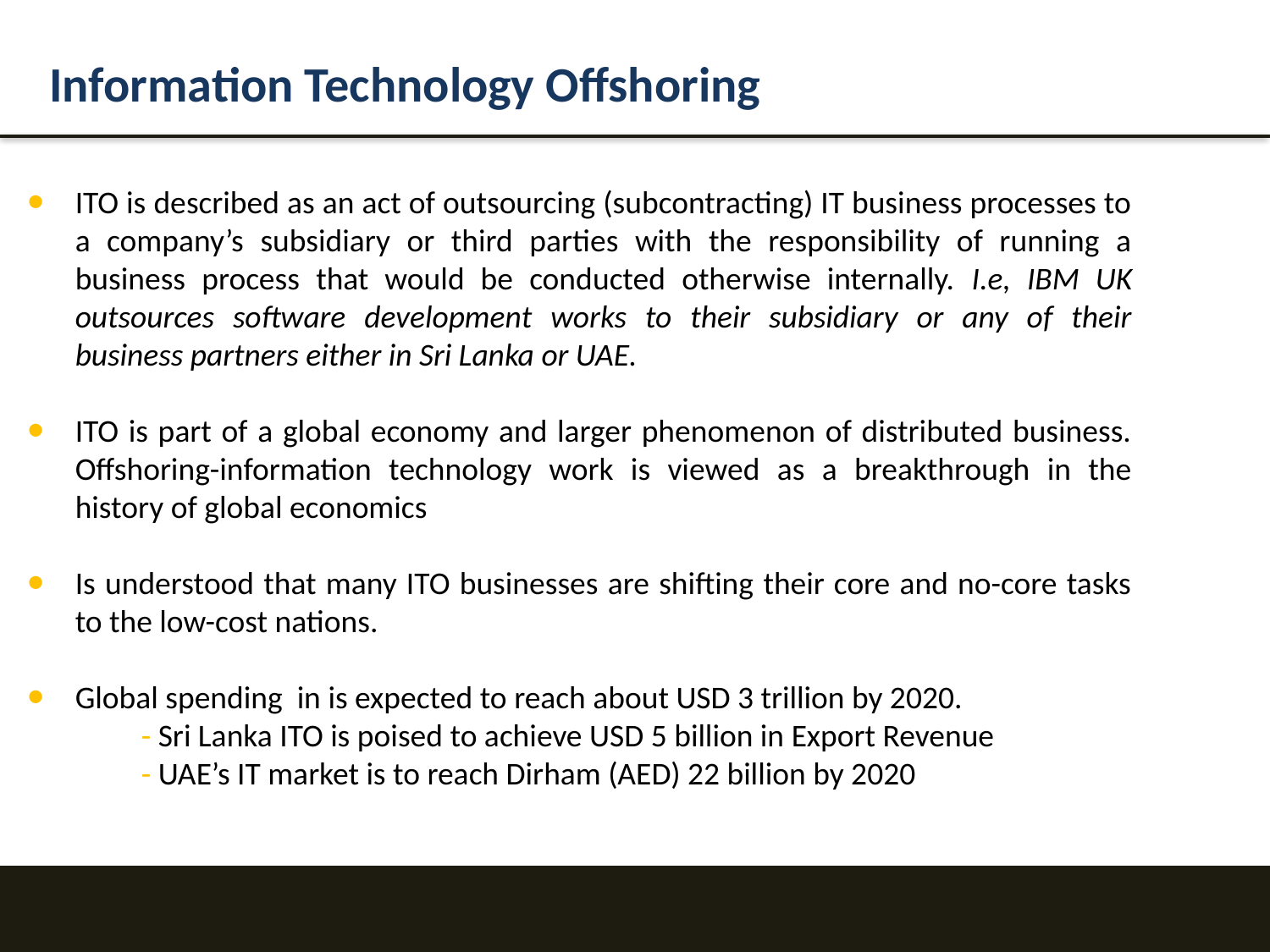

Information Technology Offshoring
ITO is described as an act of outsourcing (subcontracting) IT business processes to a company’s subsidiary or third parties with the responsibility of running a business process that would be conducted otherwise internally. I.e, IBM UK outsources software development works to their subsidiary or any of their business partners either in Sri Lanka or UAE.

ITO is part of a global economy and larger phenomenon of distributed business. Offshoring-information technology work is viewed as a breakthrough in the history of global economics

Is understood that many ITO businesses are shifting their core and no-core tasks to the low-cost nations.

Global spending  in is expected to reach about USD 3 trillion by 2020.
       - Sri Lanka ITO is poised to achieve USD 5 billion in Export Revenue
       - UAE’s IT market is to reach Dirham (AED) 22 billion by 2020